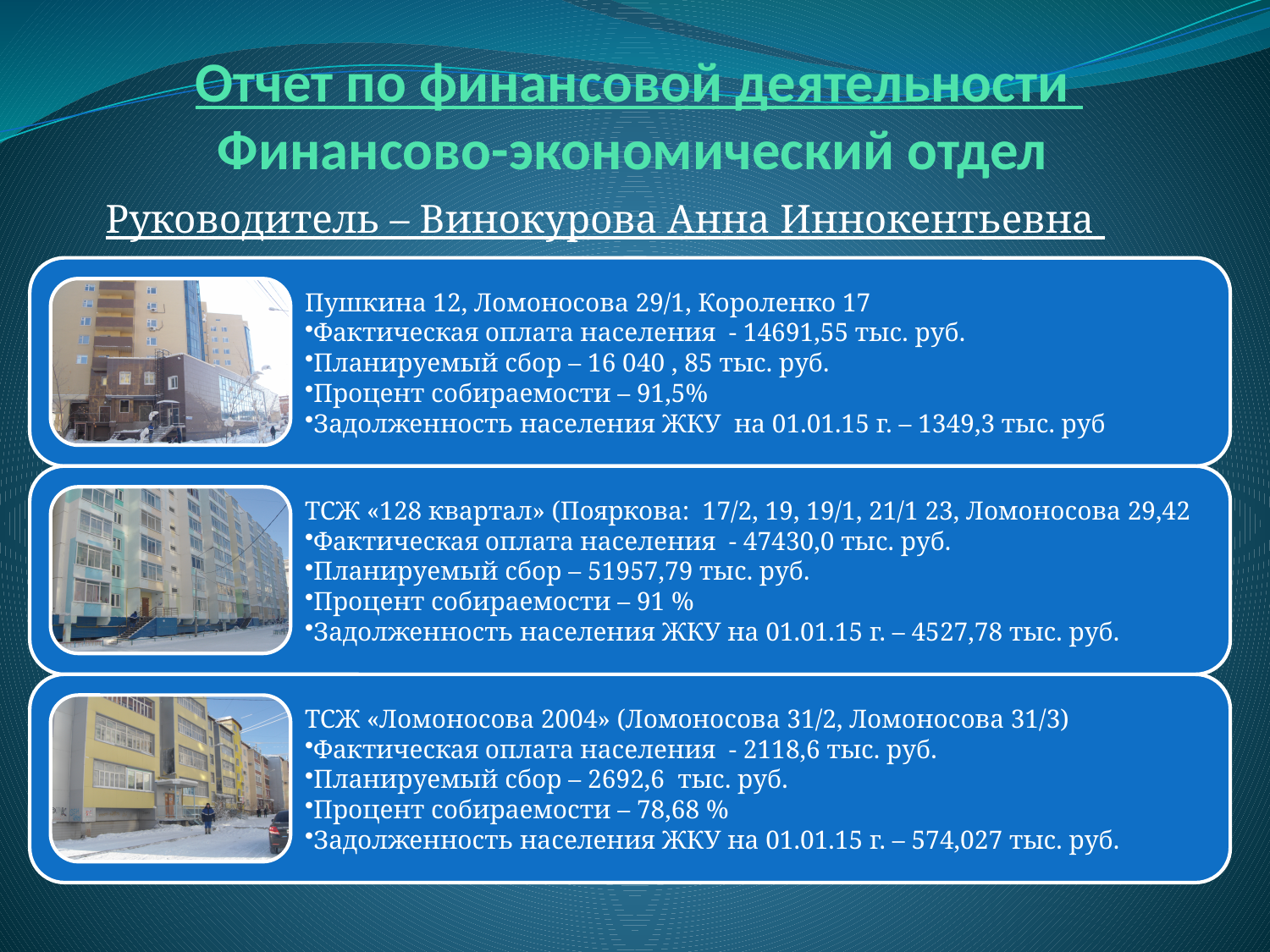

# Отчет по финансовой деятельности Финансово-экономический отдел
Руководитель – Винокурова Анна Иннокентьевна
Пушкина 12, Ломоносова 29/1, Короленко 17
Фактическая оплата населения  - 14691,55 тыс. руб.
Планируемый сбор – 16 040 , 85 тыс. руб.
ТСЖ «128 квартал» (Пояркова:  17/2, 19, 19/1, 21/1 23, Ломоносова 29,42
Фактическая оплата населения  - 47430,0 тыс. руб.
Планируемый сбор – 51957,79 тыс. руб.
ТСЖ «Ломоносова 2004» (Ломоносова 31/2, Ломоносова 31/3)
Фактическая оплата населения  - 2118,6 тыс. руб.
Процент собираемости – 91,5%
Задолженность населения ЖКУ  на 01.01.15 г. – 1349,3 тыс. руб
Процент собираемости – 91 %
Задолженность населения ЖКУ на 01.01.15 г. – 4527,78 тыс. руб.
Планируемый сбор – 2692,6  тыс. руб.
Процент собираемости – 78,68 %
Задолженность населения ЖКУ на 01.01.15 г. – 574,027 тыс. руб.